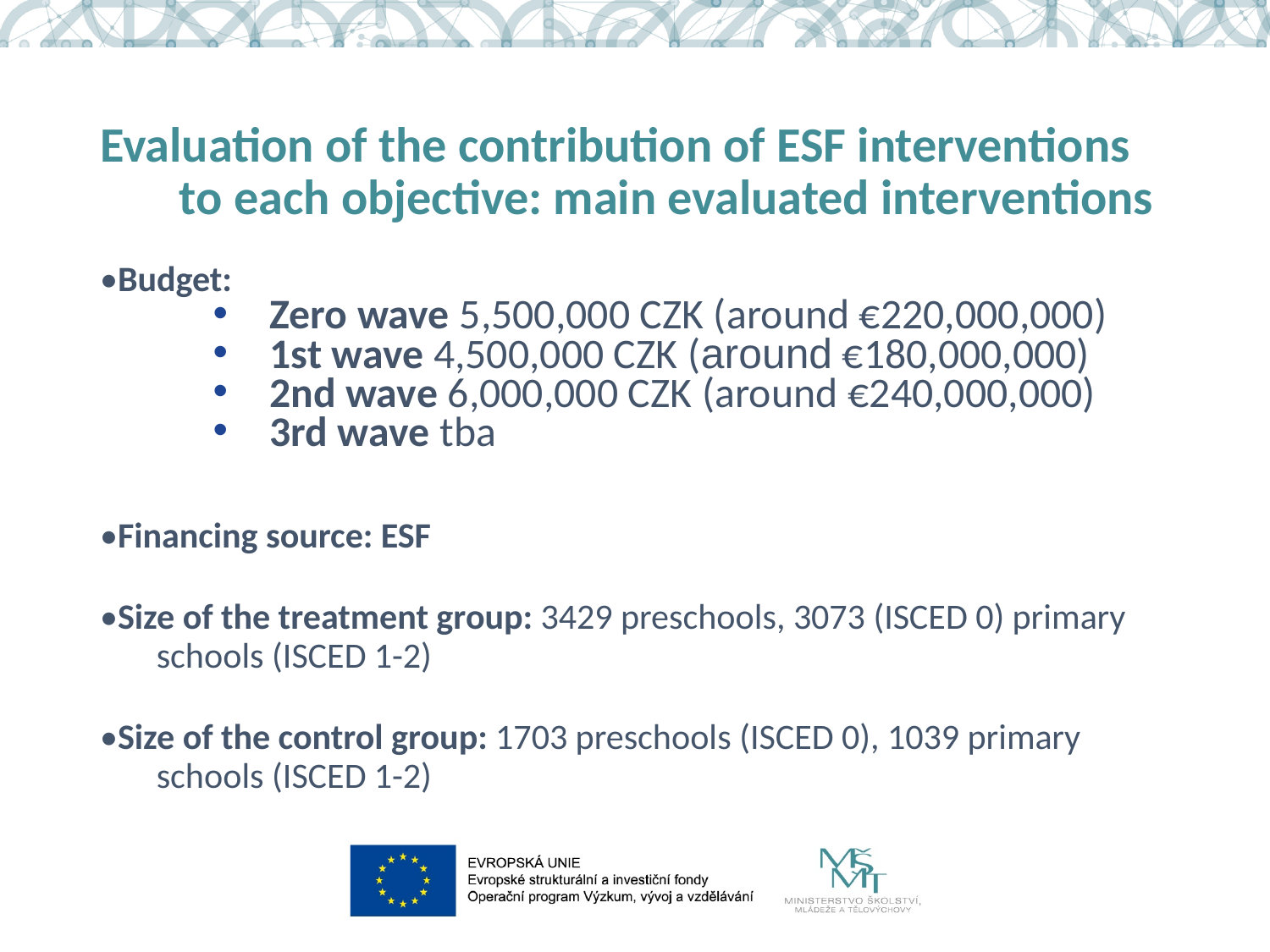

# Evaluation of the contribution of ESF interventions to each objective: main evaluated interventions
•Budget:
Zero wave 5,500,000 CZK (around €220,000,000)
1st wave 4,500,000 CZK (around €180,000,000)
2nd wave 6,000,000 CZK (around €240,000,000)
3rd wave tba

•Financing source: ESF

•Size of the treatment group: 3429 preschools, 3073 (ISCED 0) primary schools (ISCED 1-2)

•Size of the control group: 1703 preschools (ISCED 0), 1039 primary schools (ISCED 1-2)